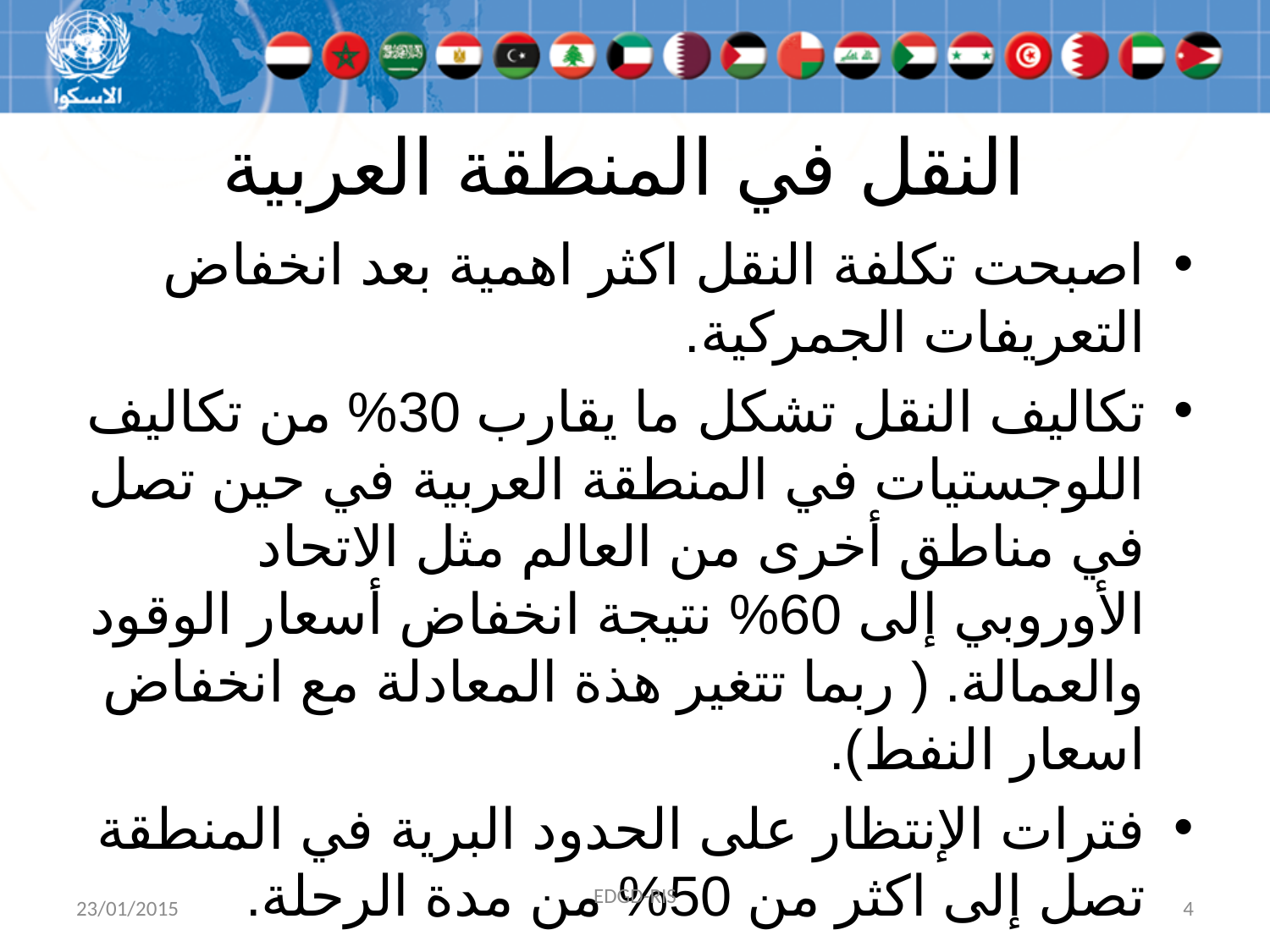

# النقل في المنطقة العربية
اصبحت تكلفة النقل اكثر اهمية بعد انخفاض التعريفات الجمركية.
تكاليف النقل تشكل ما يقارب 30% من تكاليف اللوجستيات في المنطقة العربية في حين تصل في مناطق أخرى من العالم مثل الاتحاد الأوروبي إلى 60% نتيجة انخفاض أسعار الوقود والعمالة. ( ربما تتغير هذة المعادلة مع انخفاض اسعار النفط).
فترات الإنتظار على الحدود البرية في المنطقة تصل إلى اكثر من 50% من مدة الرحلة.

23/01/2015
EDGD-RIS

4